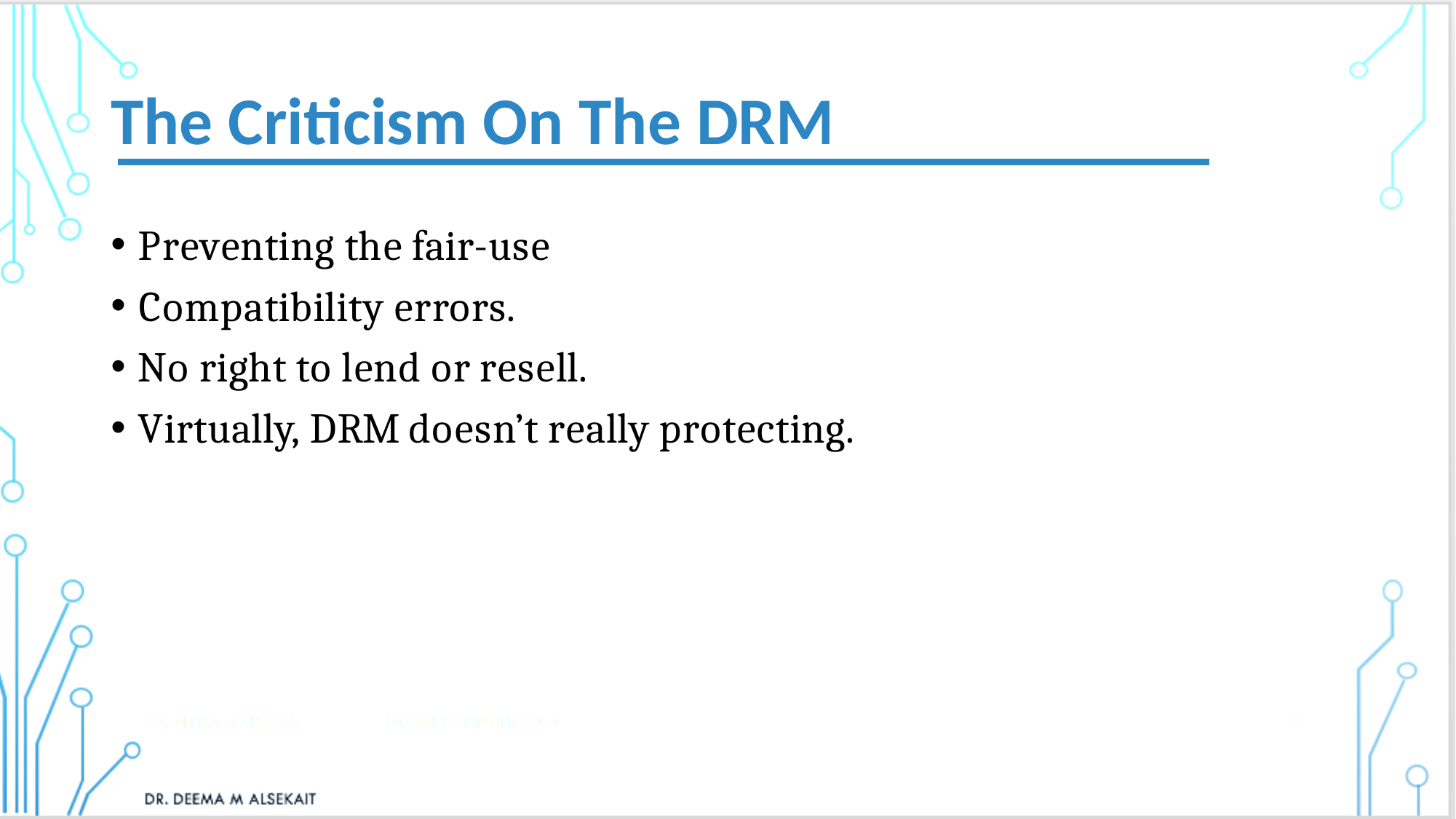

# The Criticism On The DRM
Preventing the fair-use
Compatibility errors.
No right to lend or resell.
Virtually, DRM doesn’t really protecting.